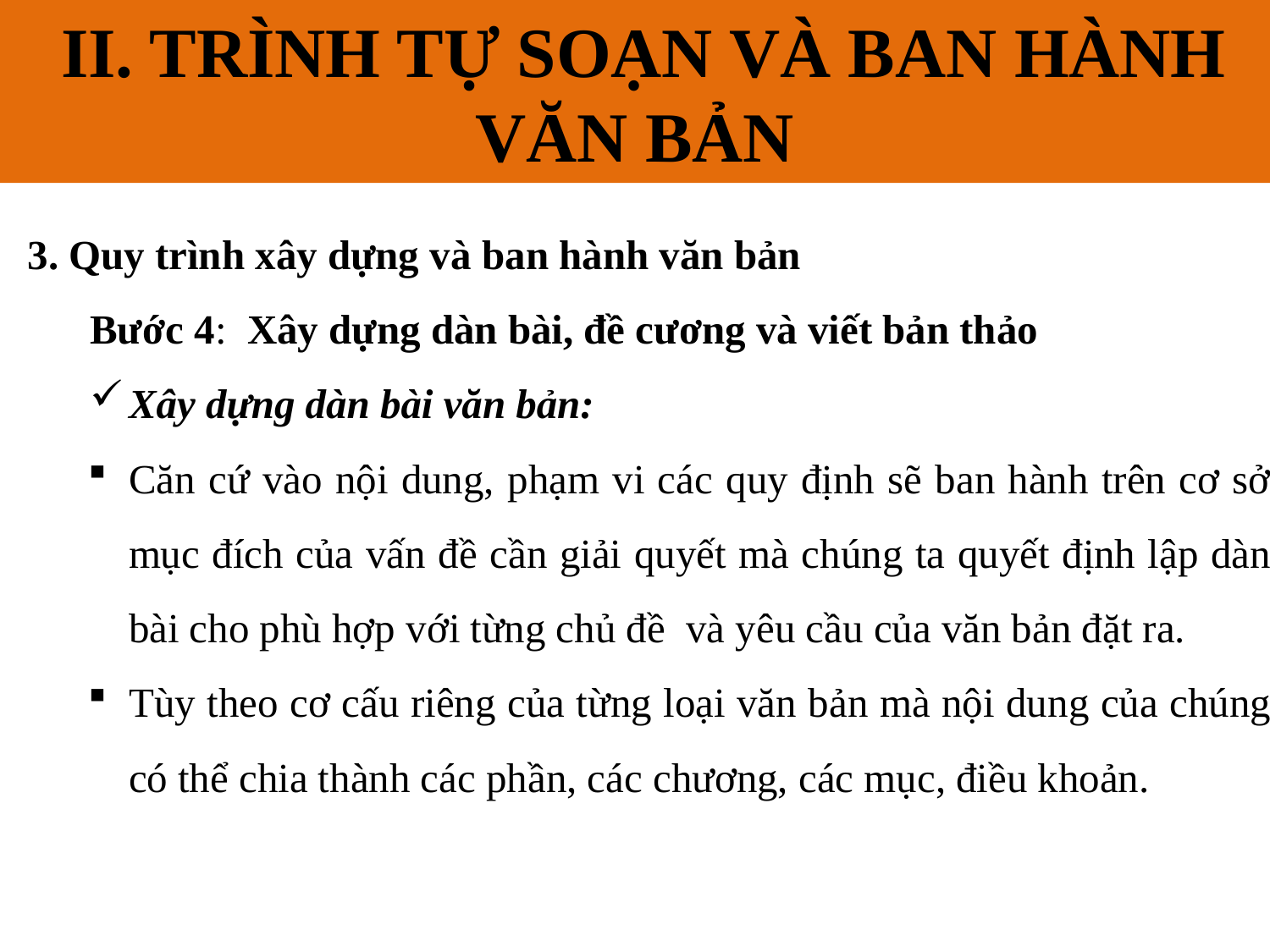

II. TRÌNH TỰ SOẠN VÀ BAN HÀNH VĂN BẢN
# II. QUY TRÌNH XÂY DỰNG VÀ BAN HÀNH VĂN BẢN

3. Quy trình xây dựng và ban hành văn bản
Bước 4:  Xây dựng dàn bài, đề cương và viết bản thảo
Xây dựng dàn bài văn bản:
Căn cứ vào nội dung, phạm vi các quy định sẽ ban hành trên cơ sở mục đích của vấn đề cần giải quyết mà chúng ta quyết định lập dàn bài cho phù hợp với từng chủ đề  và yêu cầu của văn bản đặt ra.
Tùy theo cơ cấu riêng của từng loại văn bản mà nội dung của chúng có thể chia thành các phần, các chương, các mục, điều khoản.